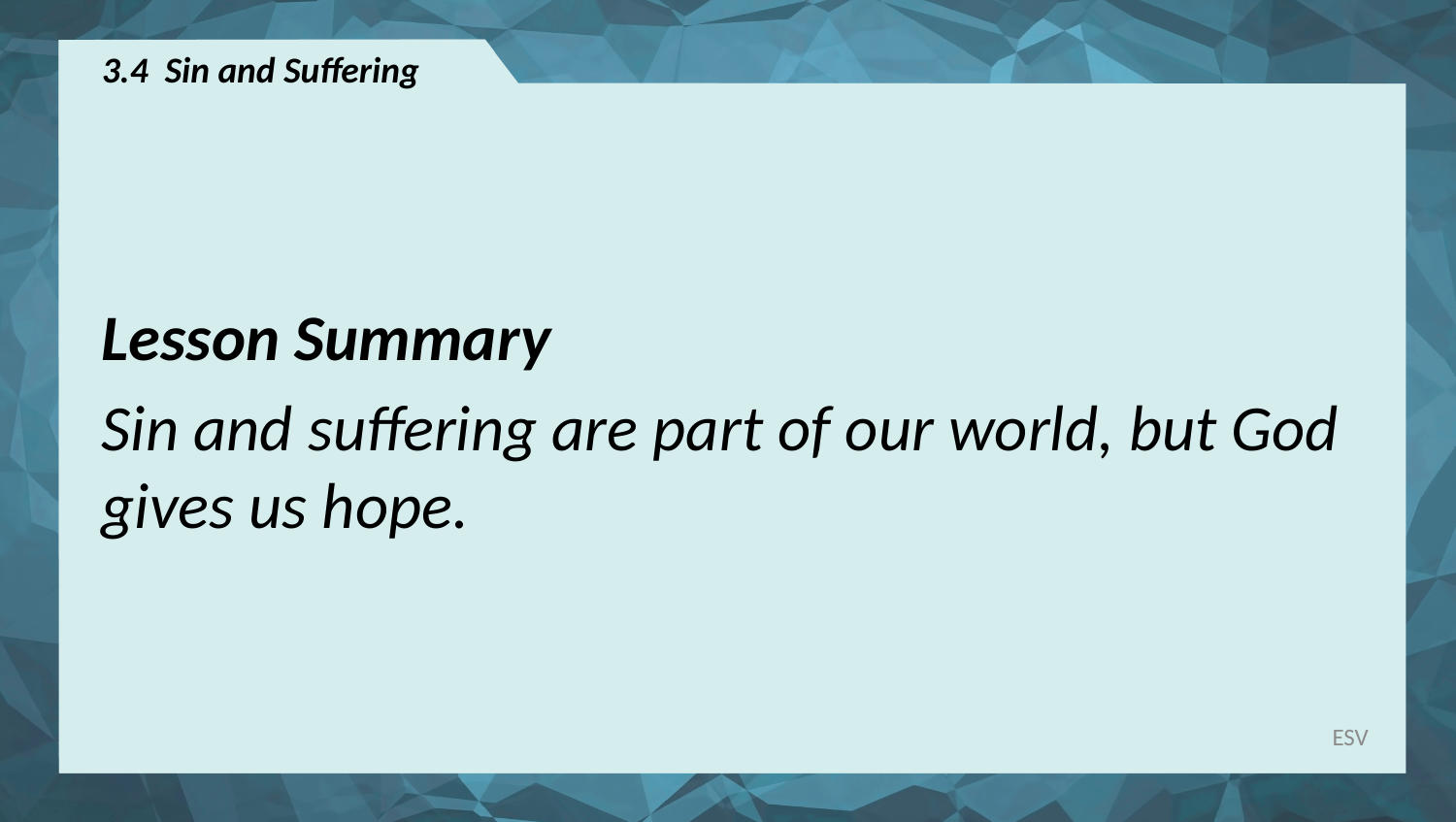

# 3.4  Sin and Suffering
Lesson Summary
Sin and suffering are part of our world, but God gives us hope.
ESV